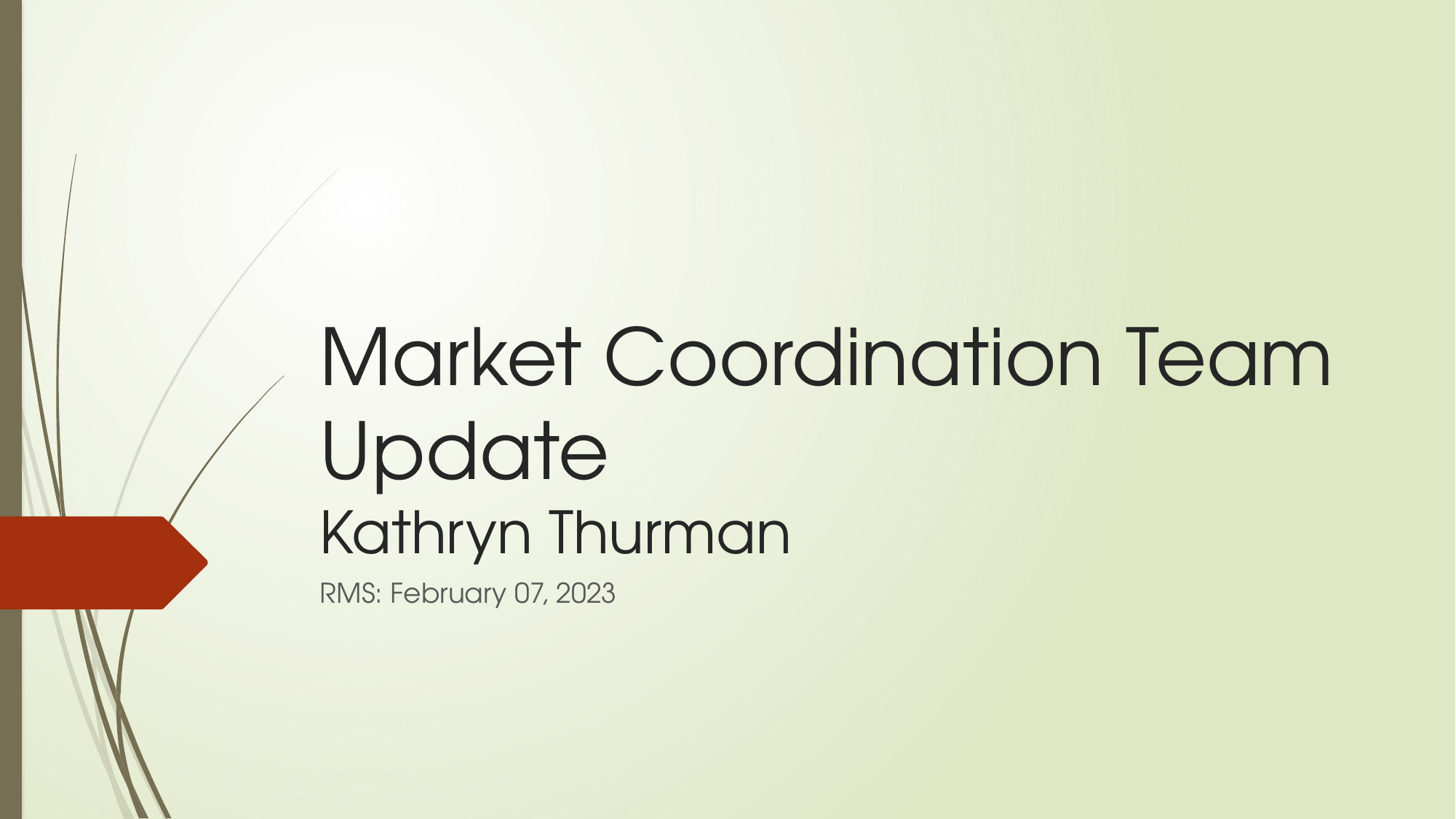

# Market Coordination Team Update Kathryn Thurman
RMS: February 07, 2023